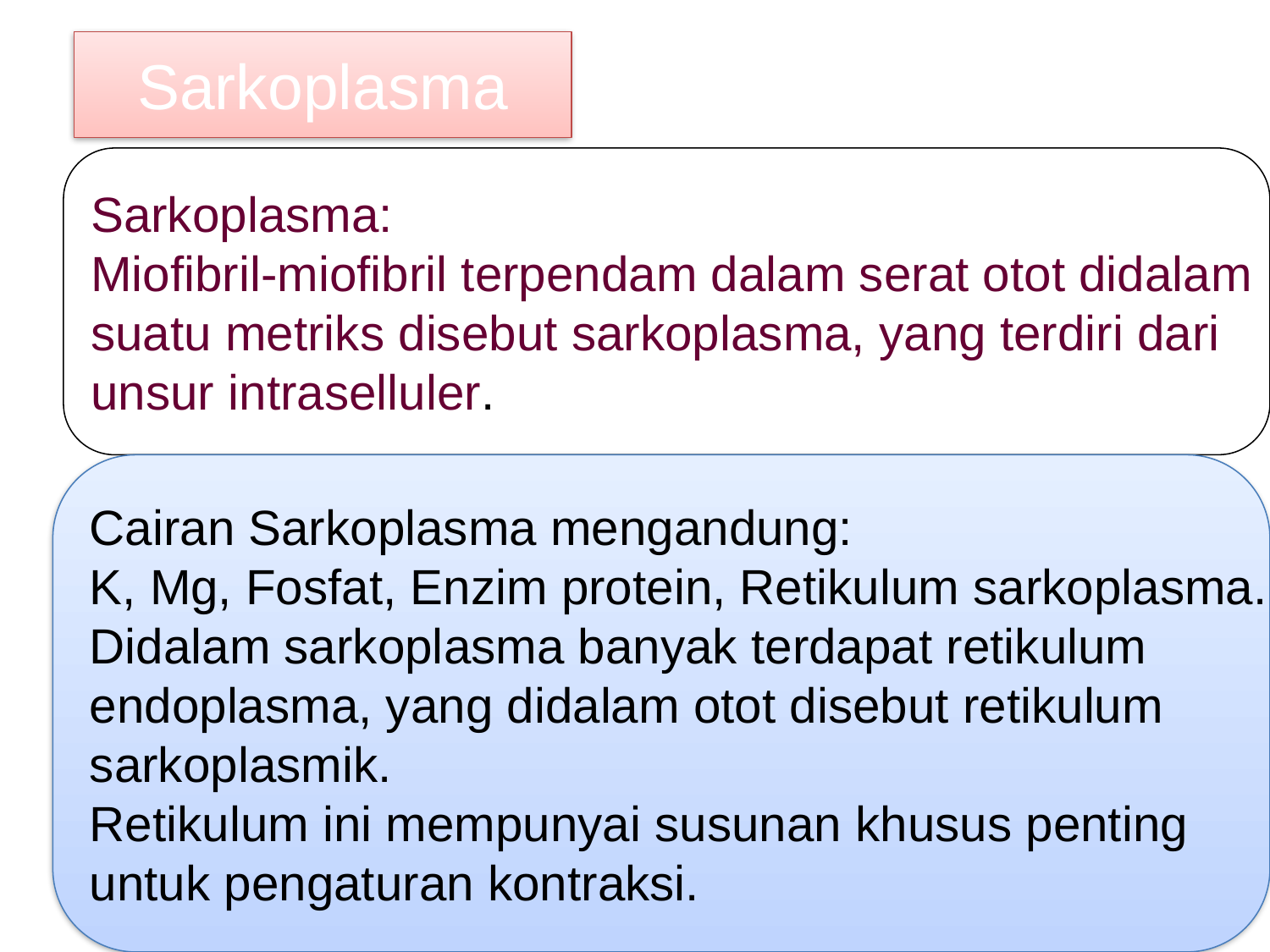

Sarkoplasma

Sarkoplasma:
Miofibril-miofibril terpendam dalam serat otot didalam
suatu metriks disebut sarkoplasma, yang terdiri dari
unsur intraselluler.

Cairan Sarkoplasma mengandung:
K, Mg, Fosfat, Enzim protein, Retikulum sarkoplasma.
Didalam sarkoplasma banyak terdapat retikulum
endoplasma, yang didalam otot disebut retikulum
sarkoplasmik.
Retikulum ini mempunyai susunan khusus penting
untuk pengaturan kontraksi.